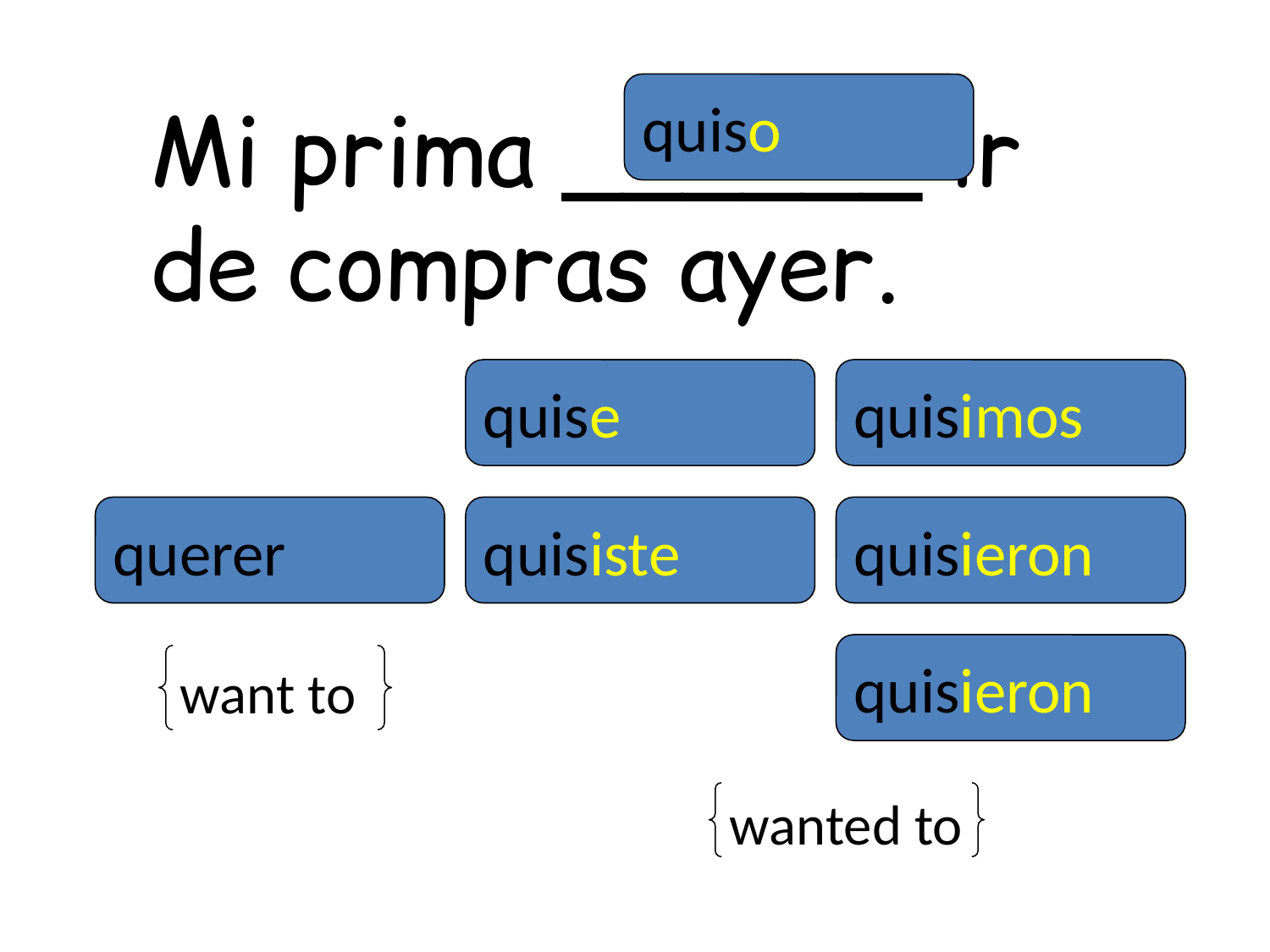

quiso
Mi prima ______ ir de compras ayer.
quise
quisimos
querer
quisiste
quisieron
quisieron
want to
wanted to